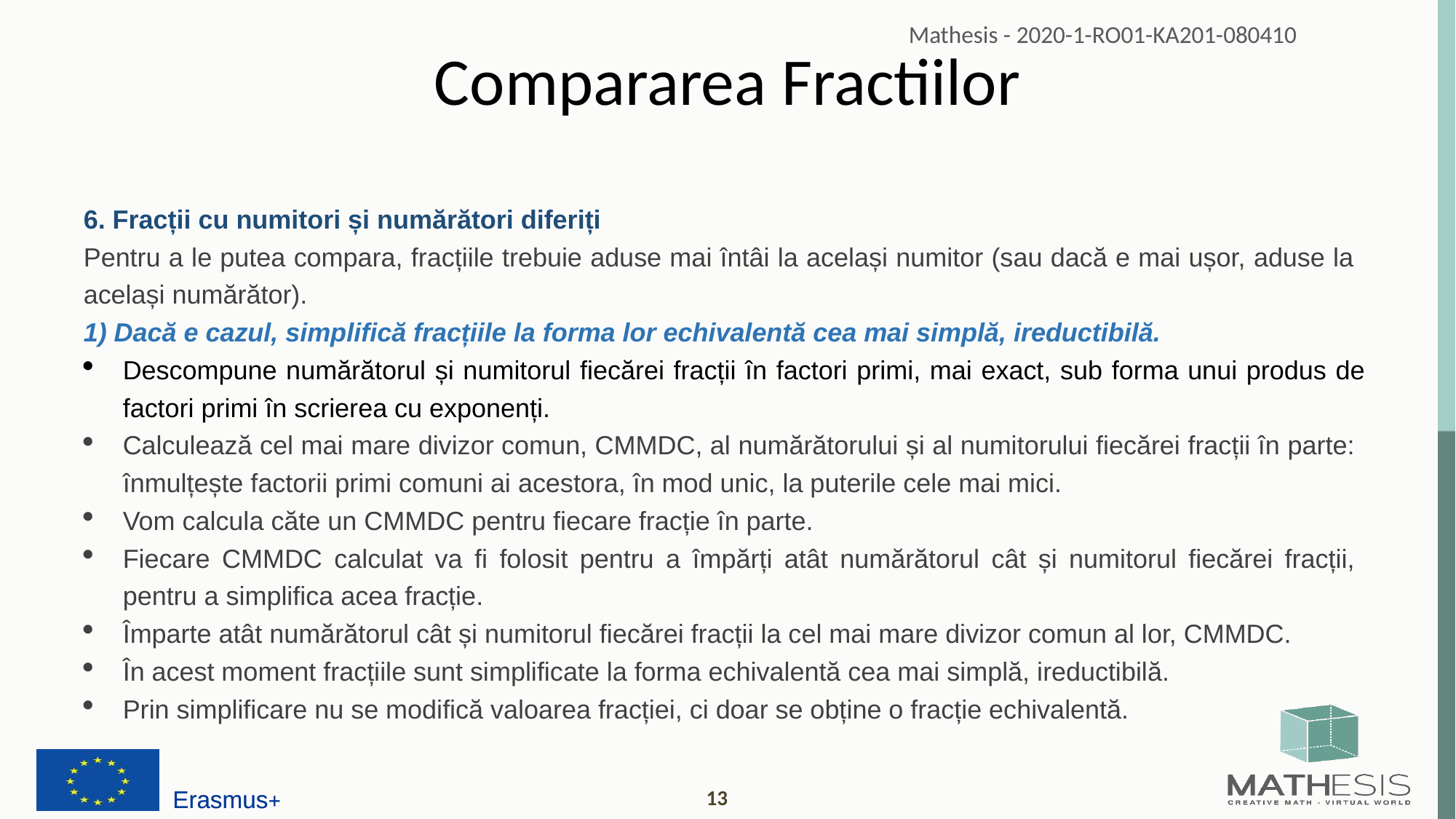

# Compararea Fractiilor
6. Fracții cu numitori și numărători diferiți
Pentru a le putea compara, fracțiile trebuie aduse mai întâi la același numitor (sau dacă e mai ușor, aduse la același numărător).
1) Dacă e cazul, simplifică fracțiile la forma lor echivalentă cea mai simplă, ireductibilă.
Descompune numărătorul și numitorul fiecărei fracții în factori primi, mai exact, sub forma unui produs de factori primi în scrierea cu exponenți.
Calculează cel mai mare divizor comun, CMMDC, al numărătorului și al numitorului fiecărei fracții în parte: înmulțește factorii primi comuni ai acestora, în mod unic, la puterile cele mai mici.
Vom calcula căte un CMMDC pentru fiecare fracție în parte.
Fiecare CMMDC calculat va fi folosit pentru a împărți atât numărătorul cât și numitorul fiecărei fracții, pentru a simplifica acea fracție.
Împarte atât numărătorul cât și numitorul fiecărei fracții la cel mai mare divizor comun al lor, CMMDC.
În acest moment fracțiile sunt simplificate la forma echivalentă cea mai simplă, ireductibilă.
Prin simplificare nu se modifică valoarea fracției, ci doar se obține o fracție echivalentă.